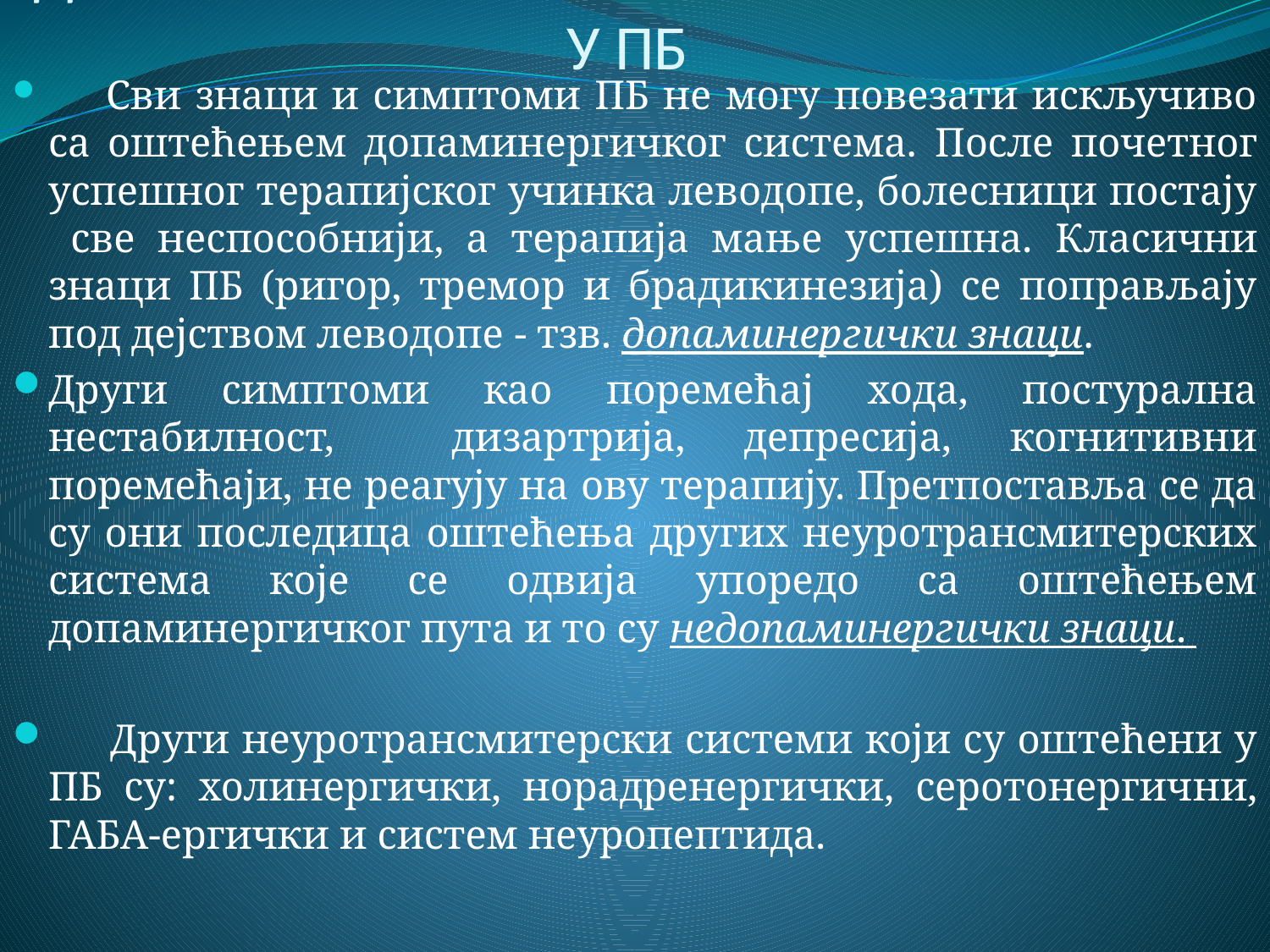

Сви знаци и симптоми ПБ не могу повезати искључиво са оштећењем допаминергичког система. После почетног успешног терапијског учинка леводопе, болесници постају  све неспособнији, а терапија мање успешна. Класични знаци ПБ (ригор, тремор и брадикинезија) се поправљају под дејством леводопе - тзв. допаминергички знаци.
Други симптоми као поремећај хода, постурална нестабилност,  дизартрија, депресија, когнитивни поремећаји, не реагују на oву терапију. Претпоставља се да су они последица оштећења других неуротрансмитерских система које се одвија упоредо са оштећењем допаминергичког пута и то су недопаминергички знаци.

     Други неуротрансмитерски системи који су оштећени у ПБ су: холинергички, норадренергички, серотонергични, ГАБА-ергички и систем неуропептида.

# ДРУГИ НЕУРОТРАНСМИТЕРСКИ ПОРЕМЕЋАЈИ У ПБ